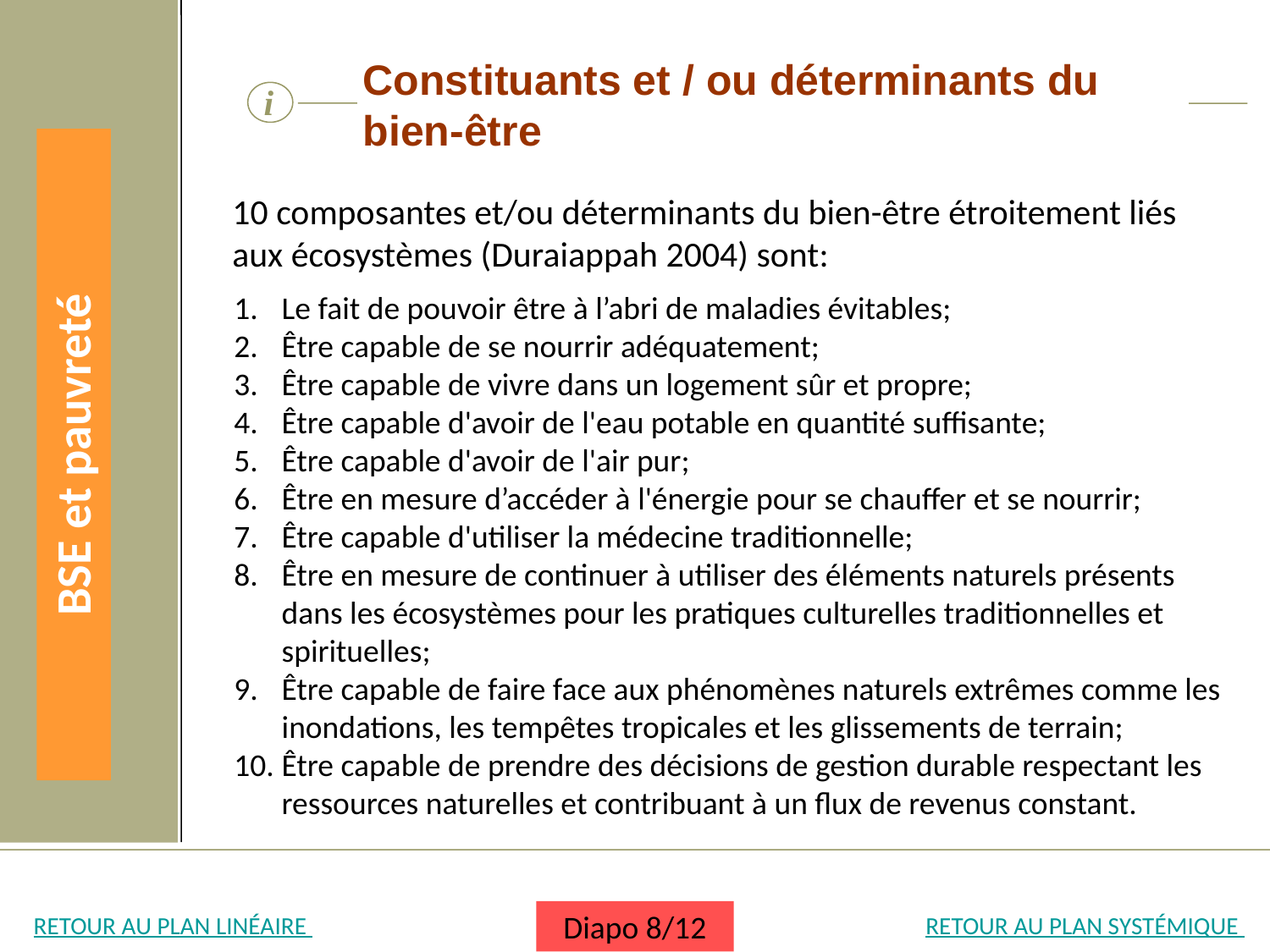

Constituants et / ou déterminants du bien-être

i

10 composantes et/ou déterminants du bien-être étroitement liés aux écosystèmes (Duraiappah 2004) sont:
Le fait de pouvoir être à l’abri de maladies évitables;
Être capable de se nourrir adéquatement;
Être capable de vivre dans un logement sûr et propre;
Être capable d'avoir de l'eau potable en quantité suffisante;
Être capable d'avoir de l'air pur;
Être en mesure d’accéder à l'énergie pour se chauffer et se nourrir;
Être capable d'utiliser la médecine traditionnelle;
Être en mesure de continuer à utiliser des éléments naturels présents dans les écosystèmes pour les pratiques culturelles traditionnelles et spirituelles;
Être capable de faire face aux phénomènes naturels extrêmes comme les inondations, les tempêtes tropicales et les glissements de terrain;
Être capable de prendre des décisions de gestion durable respectant les ressources naturelles et contribuant à un flux de revenus constant.
BSE et pauvreté

RETOUR AU PLAN LINÉAIRE
RETOUR AU PLAN SYSTÉMIQUE
Diapo 8/12